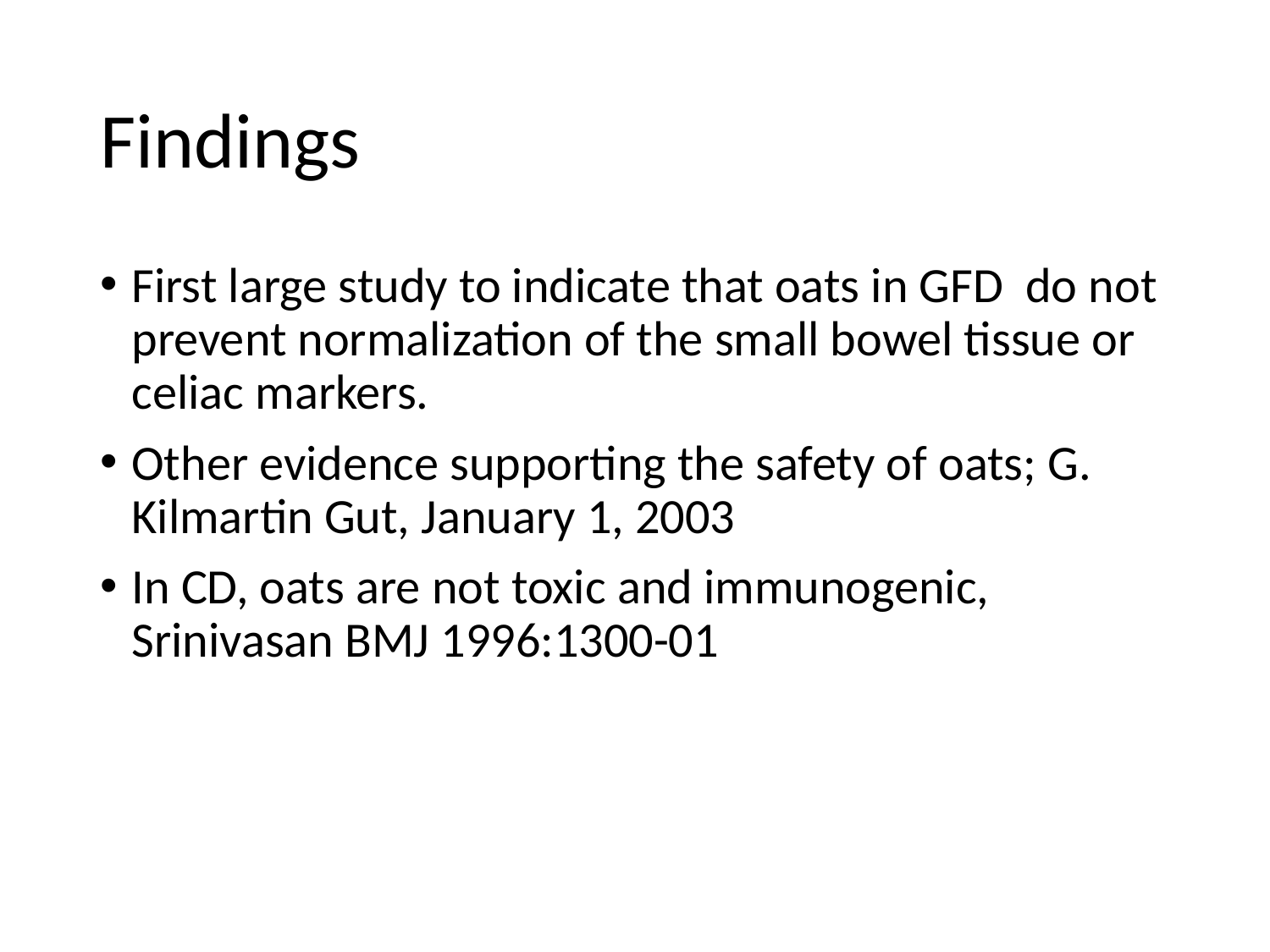

# Findings
First large study to indicate that oats in GFD  do not prevent normalization of the small bowel tissue or celiac markers.
Other evidence supporting the safety of oats; G. Kilmartin Gut, January 1, 2003
In CD, oats are not toxic and immunogenic, Srinivasan BMJ 1996:1300-01
69